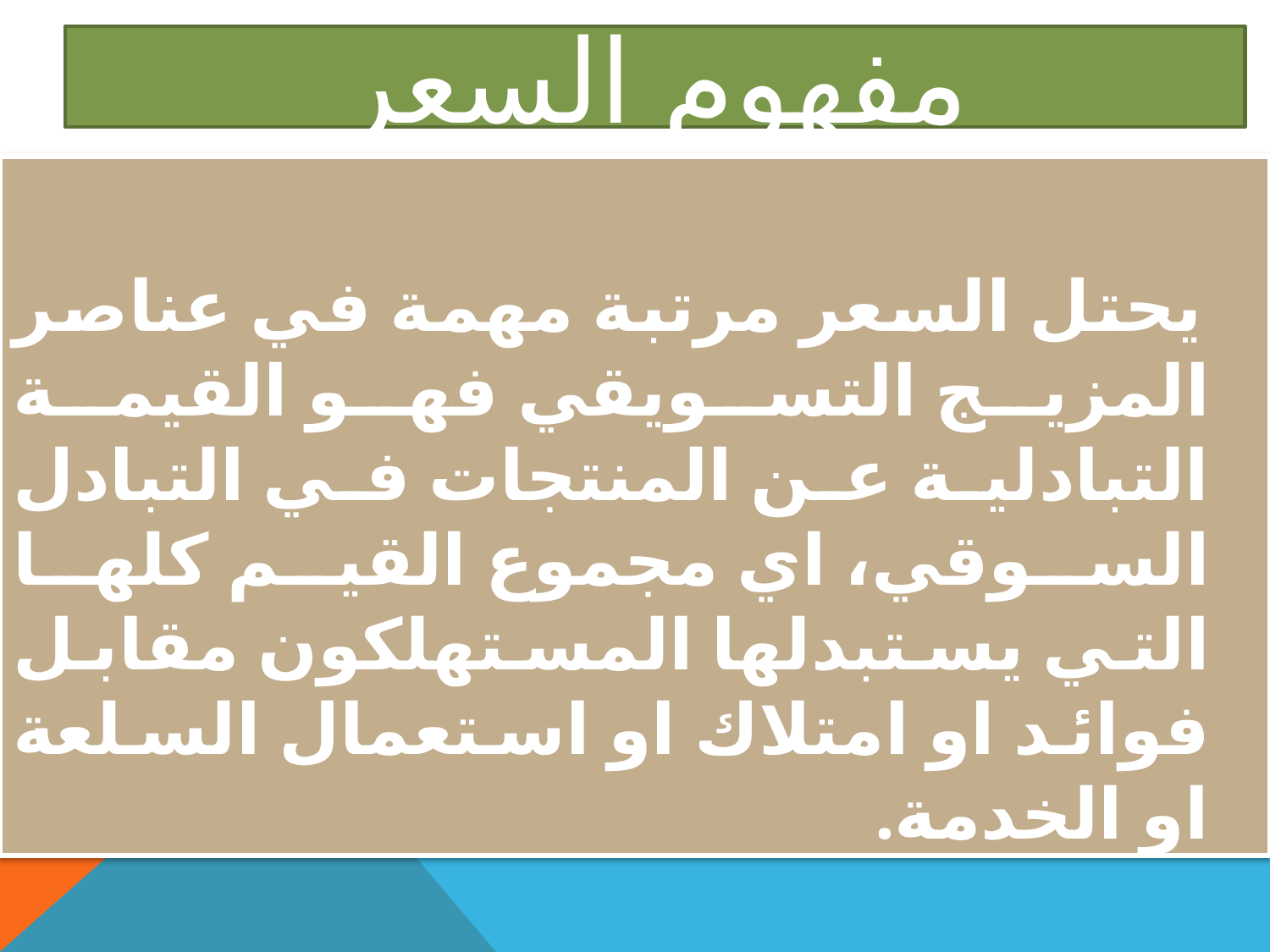

# مفهوم السعر

   يحتل السعر مرتبة مهمة في عناصر المزيج التسويقي فهو القيمة التبادلية عن المنتجات في التبادل السوقي، اي مجموع القيم كلها التي يستبدلها المستهلكون مقابل فوائد او امتلاك او استعمال السلعة او الخدمة.